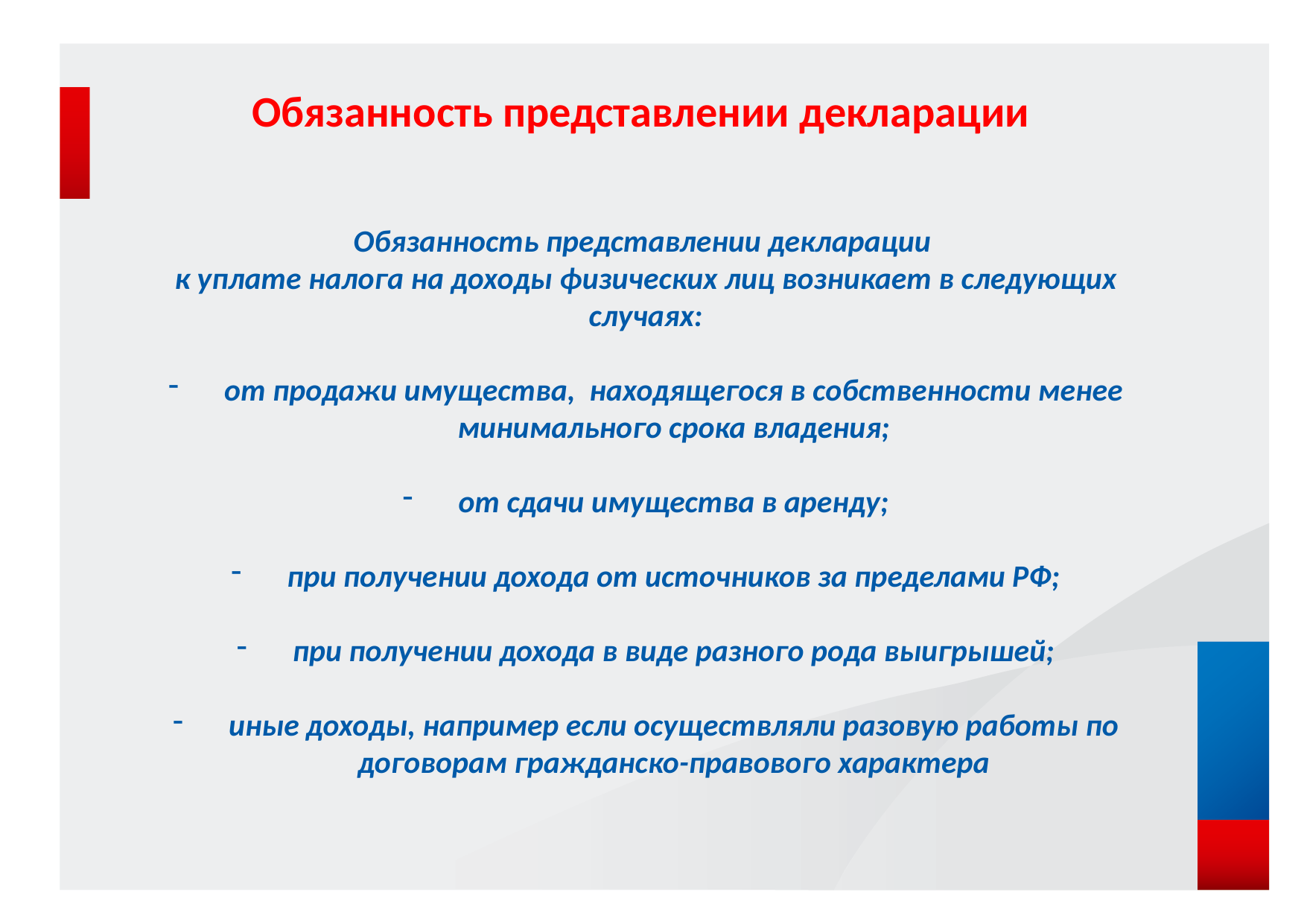

Обязанность представлении декларации

Обязанность представлении декларации
к уплате налога на доходы физических лиц возникает в следующих случаях:

от продажи имущества,  находящегося в собственности менее минимального срока владения;

от сдачи имущества в аренду;

при получении дохода от источников за пределами РФ;

при получении дохода в виде разного рода выигрышей;

иные доходы, например если осуществляли разовую работы по договорам гражданско-правового характера